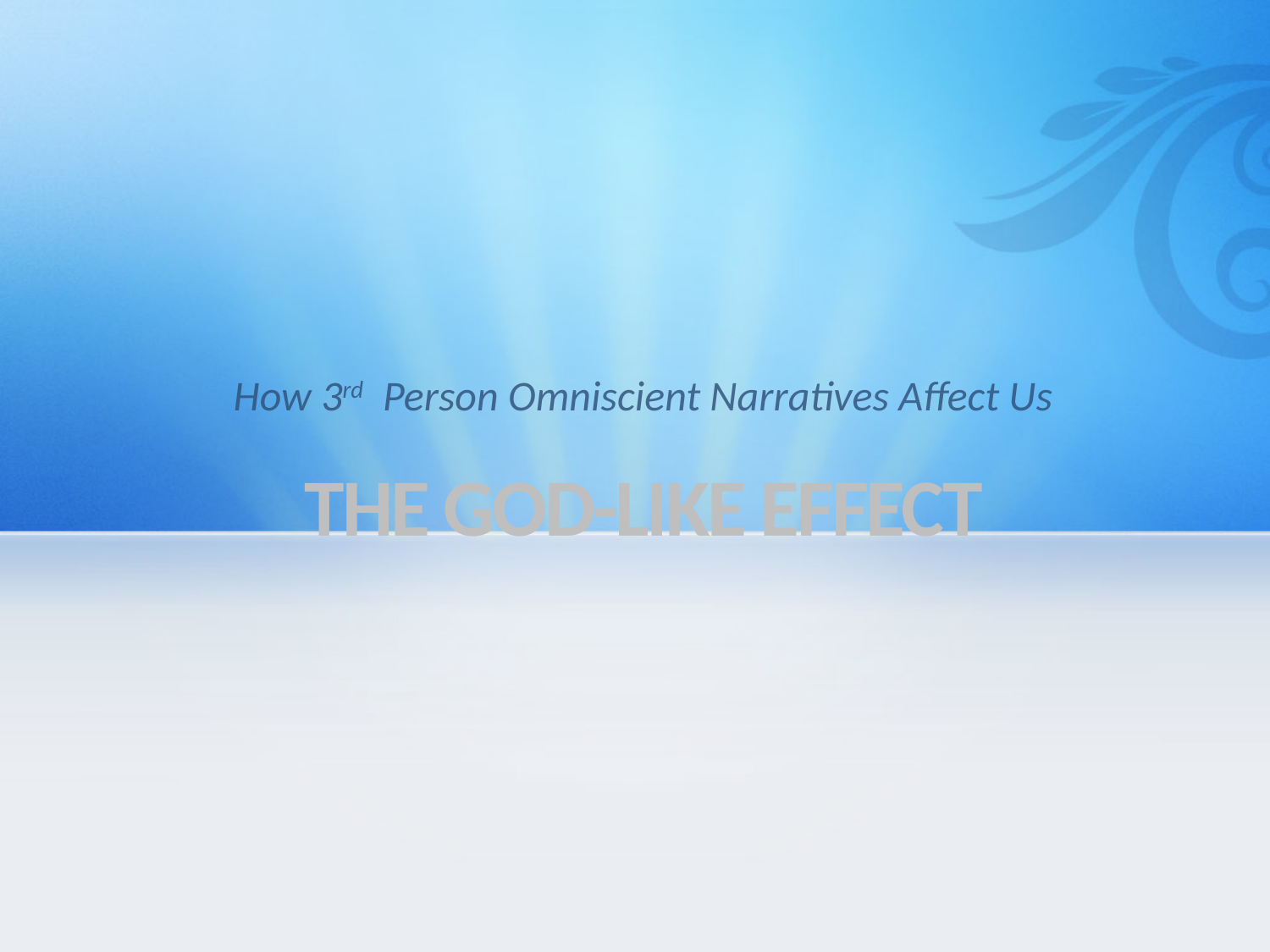

How 3rd  Person Omniscient Narratives Affect Us
# THE GOD-LIKE EFFECT